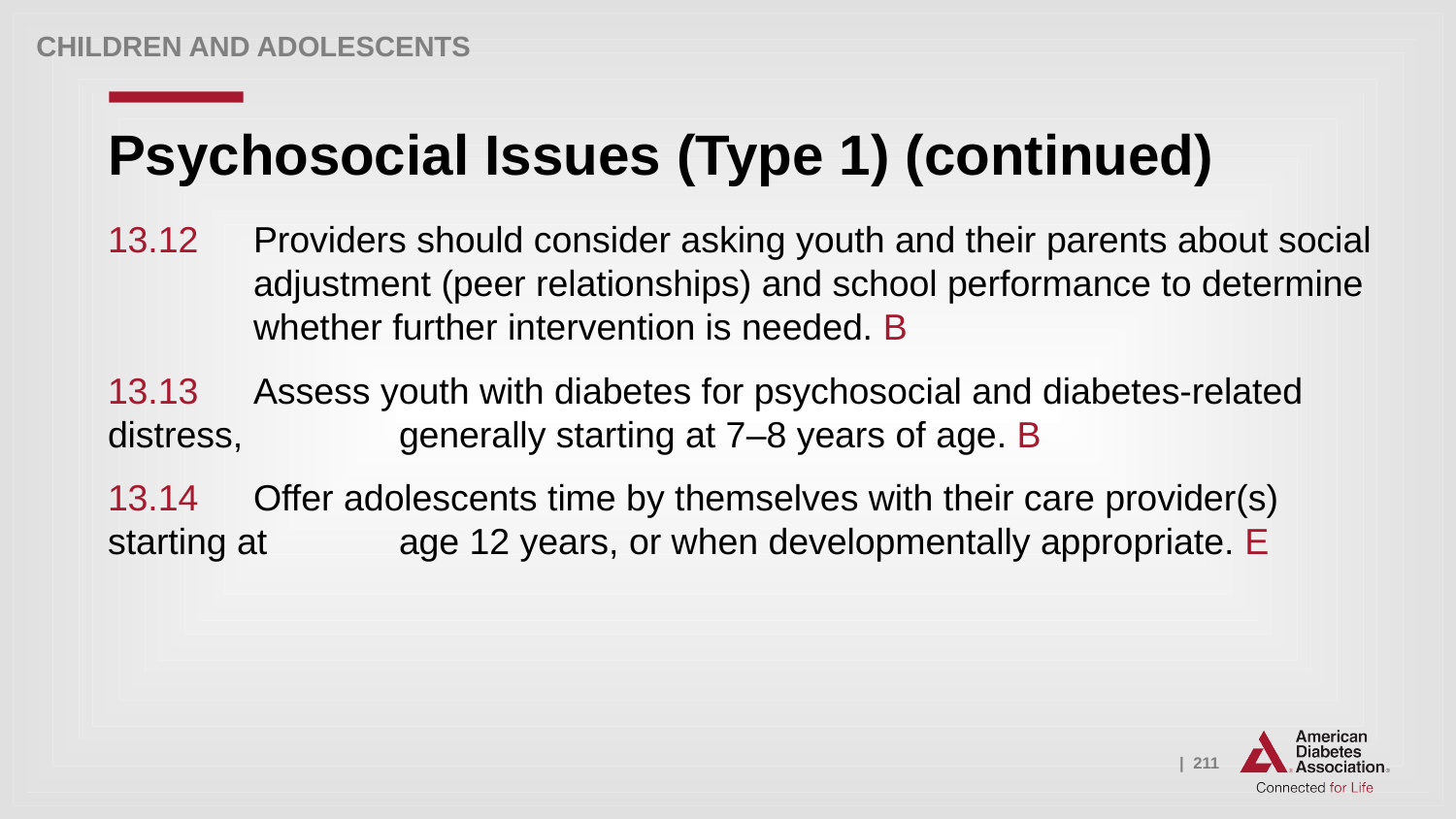

Children and adolescents
# Psychosocial Issues (Type 1) (continued)
13.12 	Providers should consider asking youth and their parents about social 	adjustment (peer relationships) and school performance to determine 	whether further intervention is needed. B
13.13 	Assess youth with diabetes for psychosocial and diabetes-related distress, 	generally starting at 7–8 years of age. B
13.14 	Offer adolescents time by themselves with their care provider(s) starting at 	age 12 years, or when developmentally appropriate. E